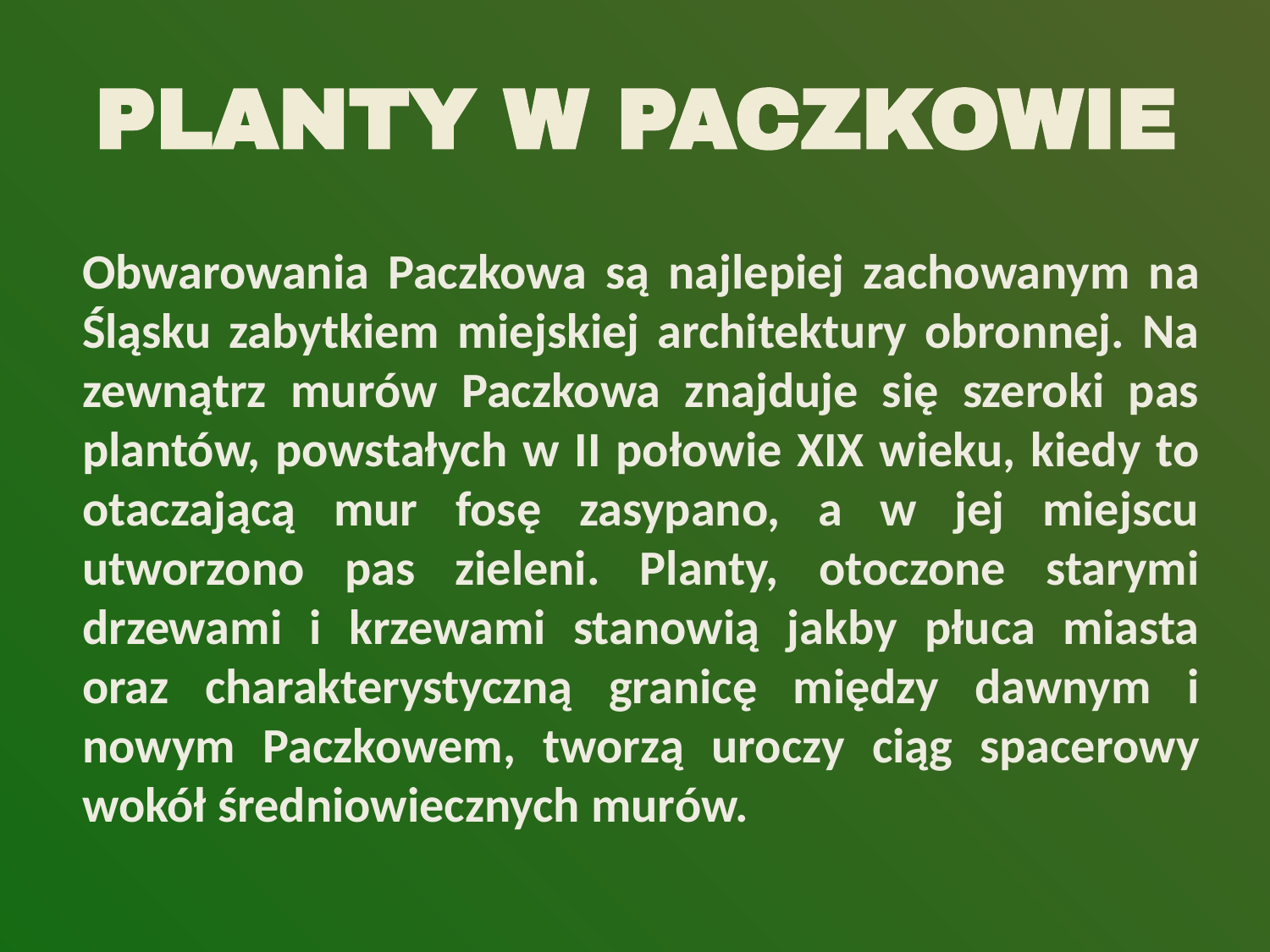

PLANTY W PACZKOWIE
# Obwarowania Paczkowa są najlepiej zachowanym na Śląsku zabytkiem miejskiej architektury obronnej. Na zewnątrz murów Paczkowa znajduje się szeroki pas plantów, powstałych w II połowie XIX wieku, kiedy to otaczającą mur fosę zasypano, a w jej miejscu utworzono pas zieleni. Planty, otoczone starymi drzewami i krzewami stanowią jakby płuca miasta oraz charakterystyczną granicę między dawnym i nowym Paczkowem, tworzą uroczy ciąg spacerowy wokół średniowiecznych murów.